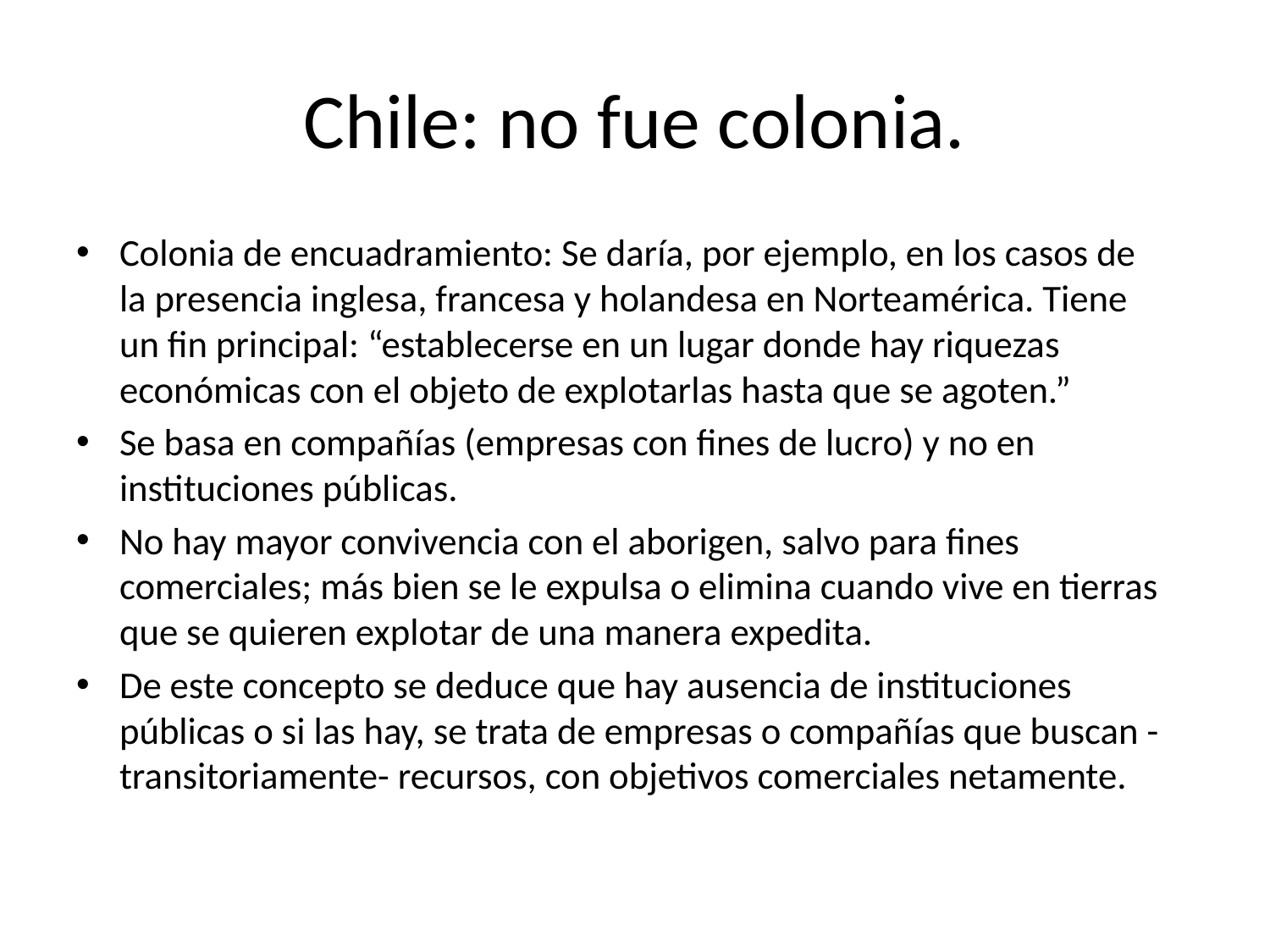

# Chile: no fue colonia.
Colonia de encuadramiento: Se daría, por ejemplo, en los casos de la presencia inglesa, francesa y holandesa en Norteamérica. Tiene un fin principal: “establecerse en un lugar donde hay riquezas económicas con el objeto de explotarlas hasta que se agoten.”
Se basa en compañías (empresas con fines de lucro) y no en instituciones públicas.
No hay mayor convivencia con el aborigen, salvo para fines comerciales; más bien se le expulsa o elimina cuando vive en tierras que se quieren explotar de una manera expedita.
De este concepto se deduce que hay ausencia de instituciones públicas o si las hay, se trata de empresas o compañías que buscan -transitoriamente- recursos, con objetivos comerciales netamente.